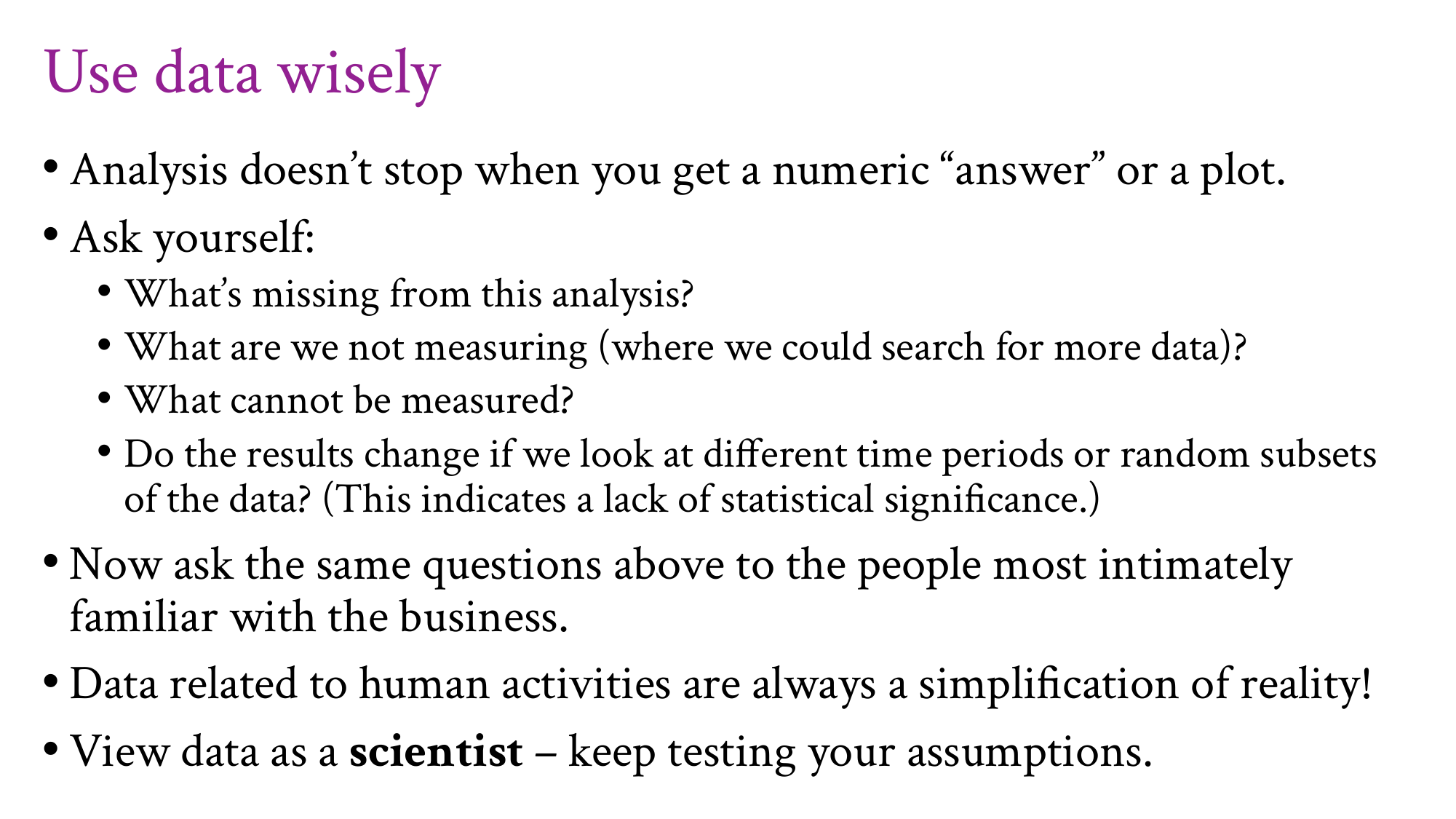

# Use data wisely
Analysis doesn’t stop when you get a numeric “answer” or a plot.
Ask yourself:
What’s missing from this analysis?
What are we not measuring (where we could search for more data)?
What cannot be measured?
Do the results change if we look at different time periods or random subsets of the data? (This indicates a lack of statistical significance.)
Now ask the same questions above to the people most intimately familiar with the business.
Data related to human activities are always a simplification of reality!
View data as a scientist – keep testing your assumptions.